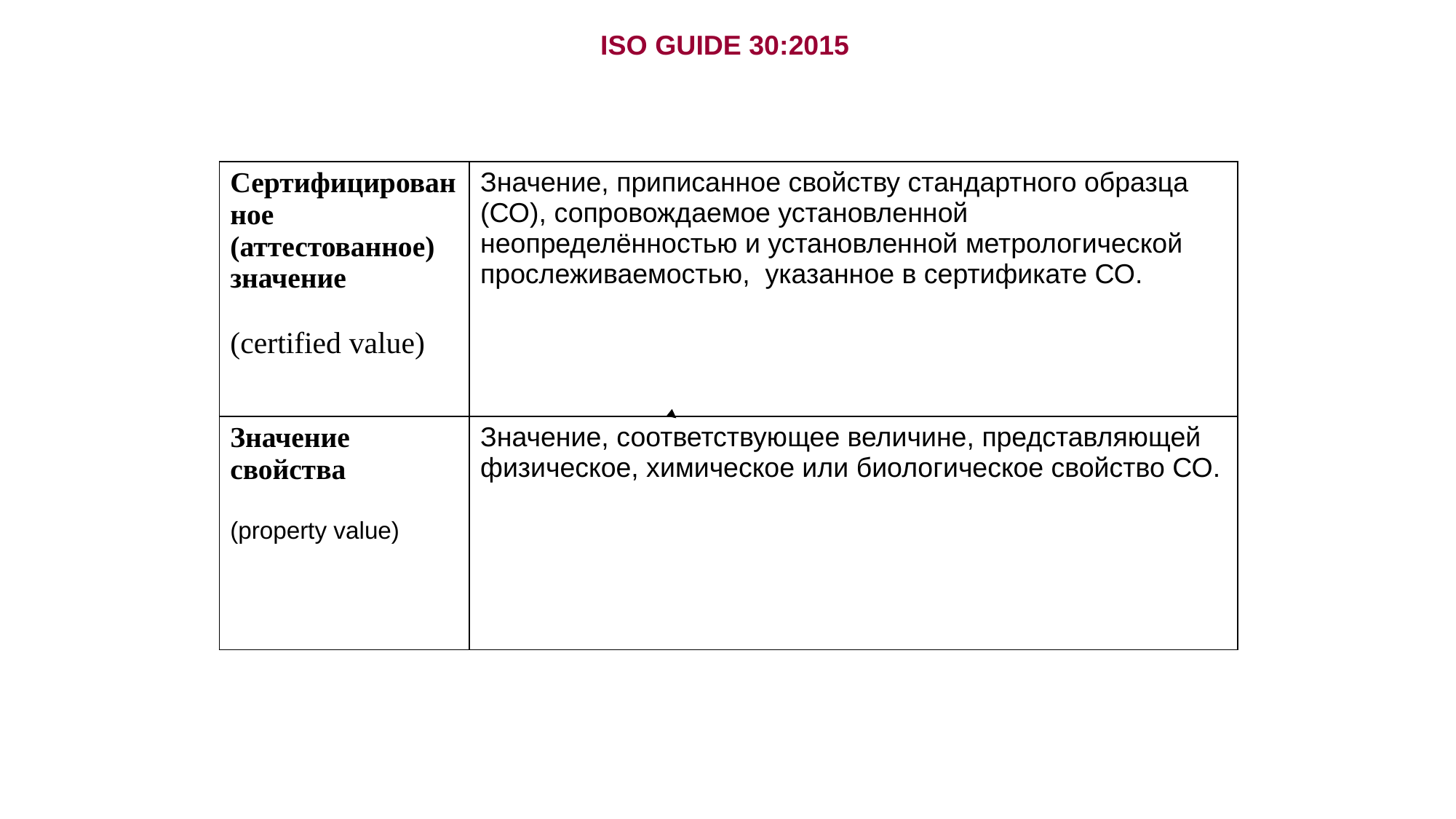

ISO GUIDE 30:2015

| Сертифицированное (аттестованное) значение (certified value) | Значение, приписанное свойству стандартного образца (СО), сопровождаемое установленной неопределённостью и установленной метрологической прослеживаемостью, указанное в сертификате СО. |
| --- | --- |
| Значение свойства (property value) | Значение, соответствующее величине, представляющей физическое, химическое или биологическое свойство СО. |